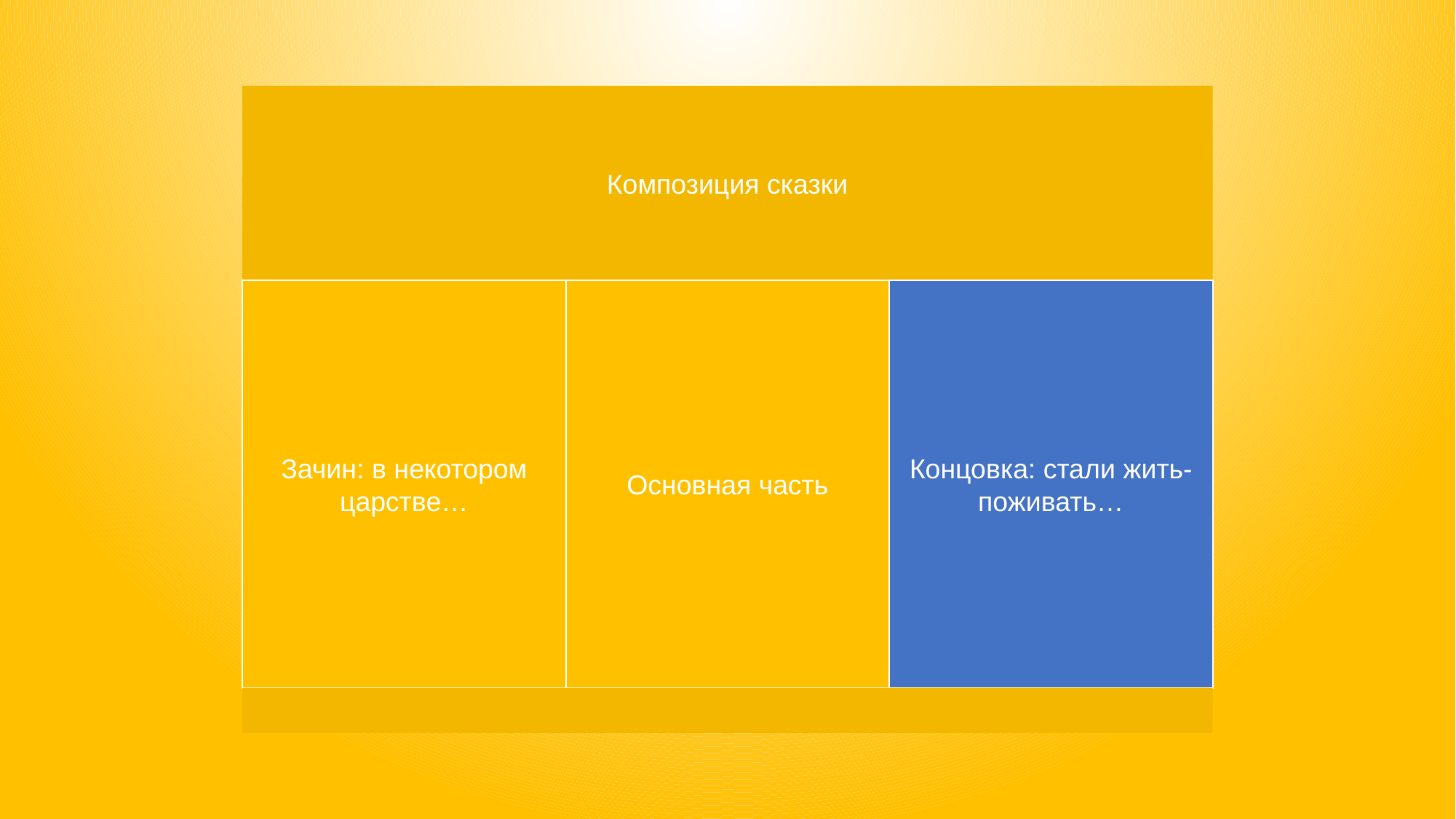

Композиция сказки
Зачин: в некотором царстве…
Основная часть
Концовка: стали жить-поживать…